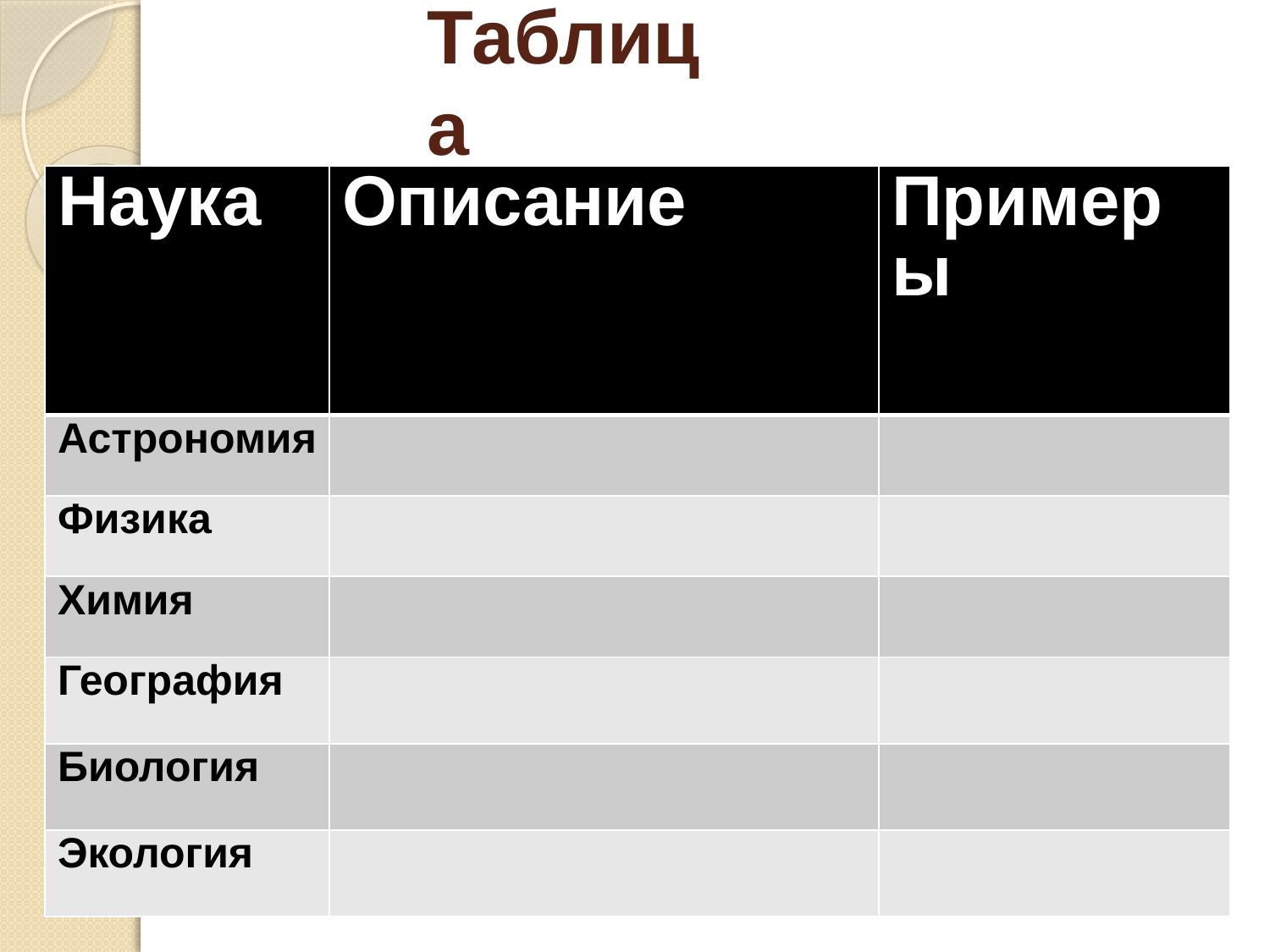

# Таблица
| Наука | Описание | Примеры |
| --- | --- | --- |
| Астрономия |  |  |
| Физика |  |  |
| Химия |  |  |
| География |  |  |
| Биология |  |  |
| Экология |  |  |